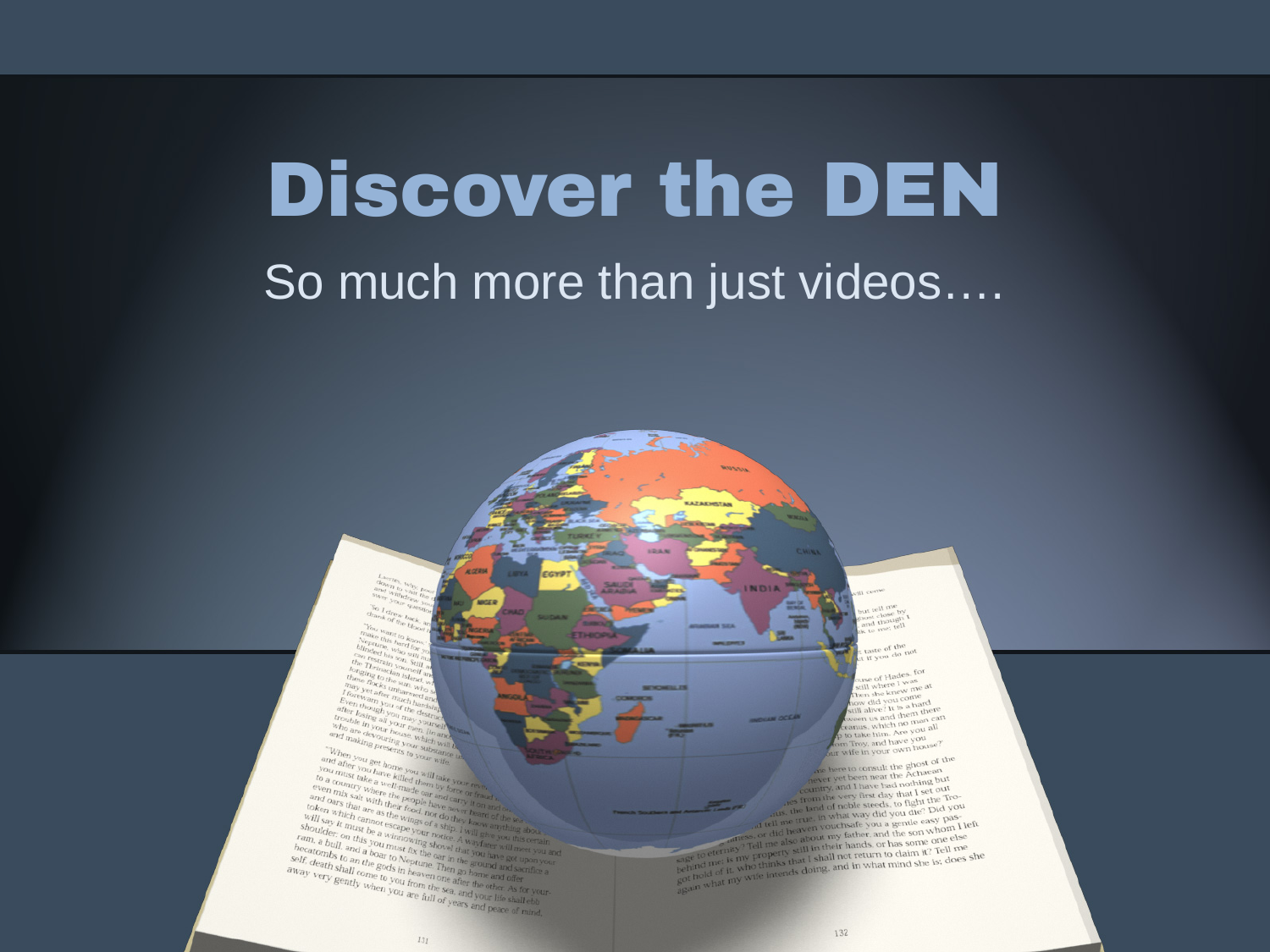

# Discover the DEN
So much more than just videos….